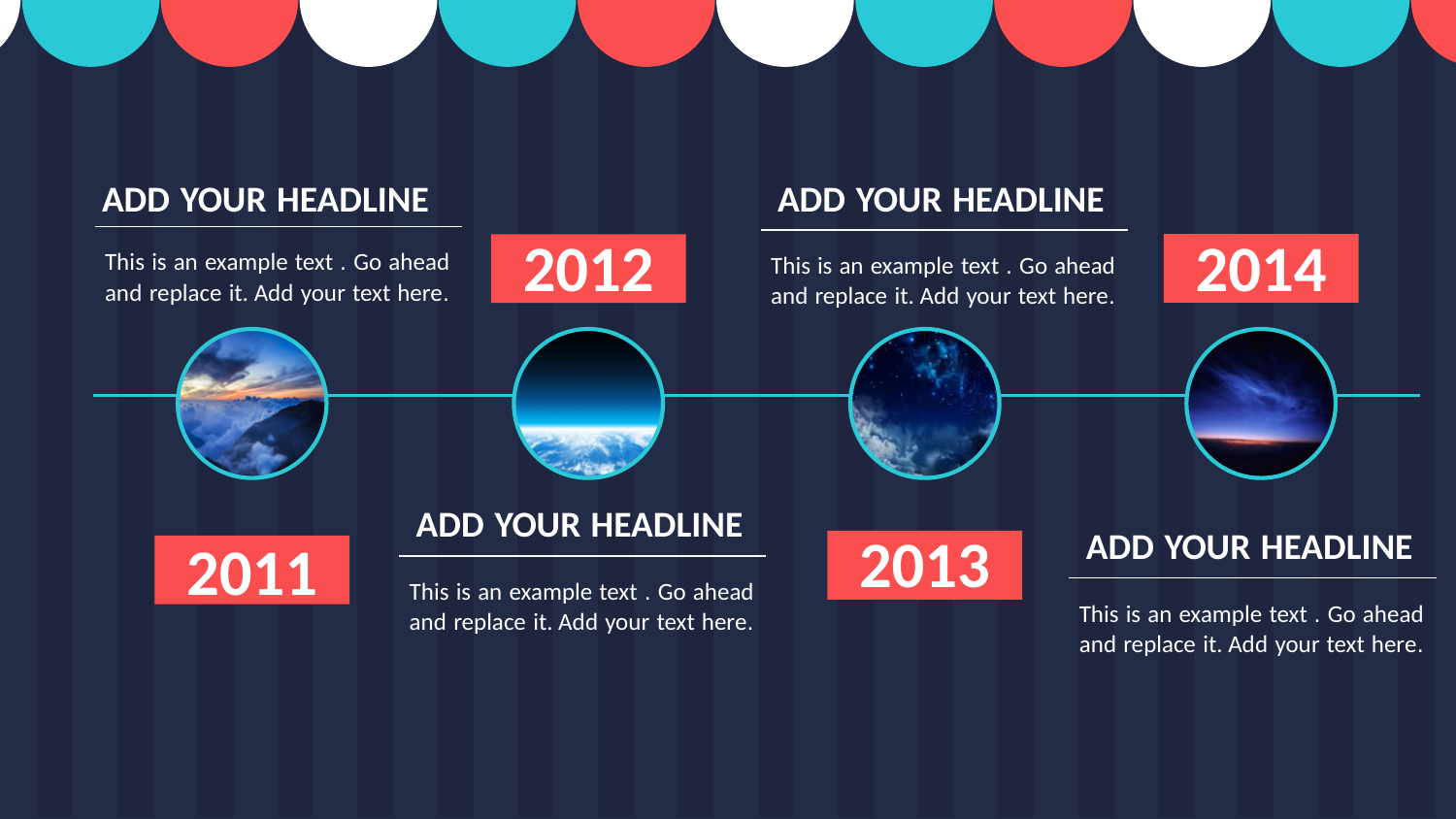

ADD YOUR HEADLINE
This is an example text . Go ahead and replace it. Add your text here.
ADD YOUR HEADLINE
This is an example text . Go ahead and replace it. Add your text here.
2014

2012

ADD YOUR HEADLINE
This is an example text . Go ahead and replace it. Add your text here.
2013

ADD YOUR HEADLINE
This is an example text . Go ahead and replace it. Add your text here.
2011